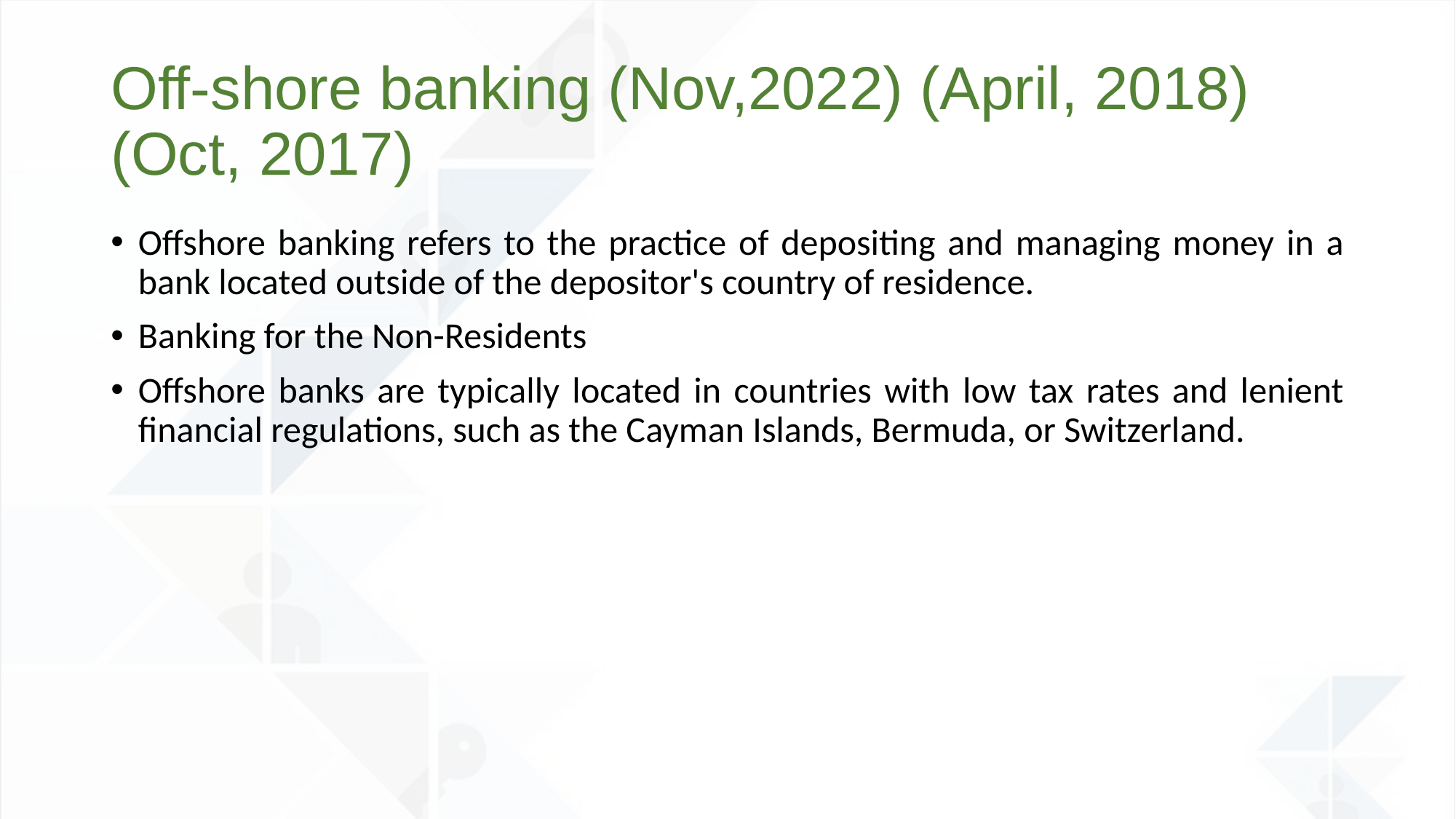

# Off-shore banking (Nov,2022) (April, 2018) (Oct, 2017)
Offshore banking refers to the practice of depositing and managing money in a bank located outside of the depositor's country of residence.
Banking for the Non-Residents
Offshore banks are typically located in countries with low tax rates and lenient financial regulations, such as the Cayman Islands, Bermuda, or Switzerland.